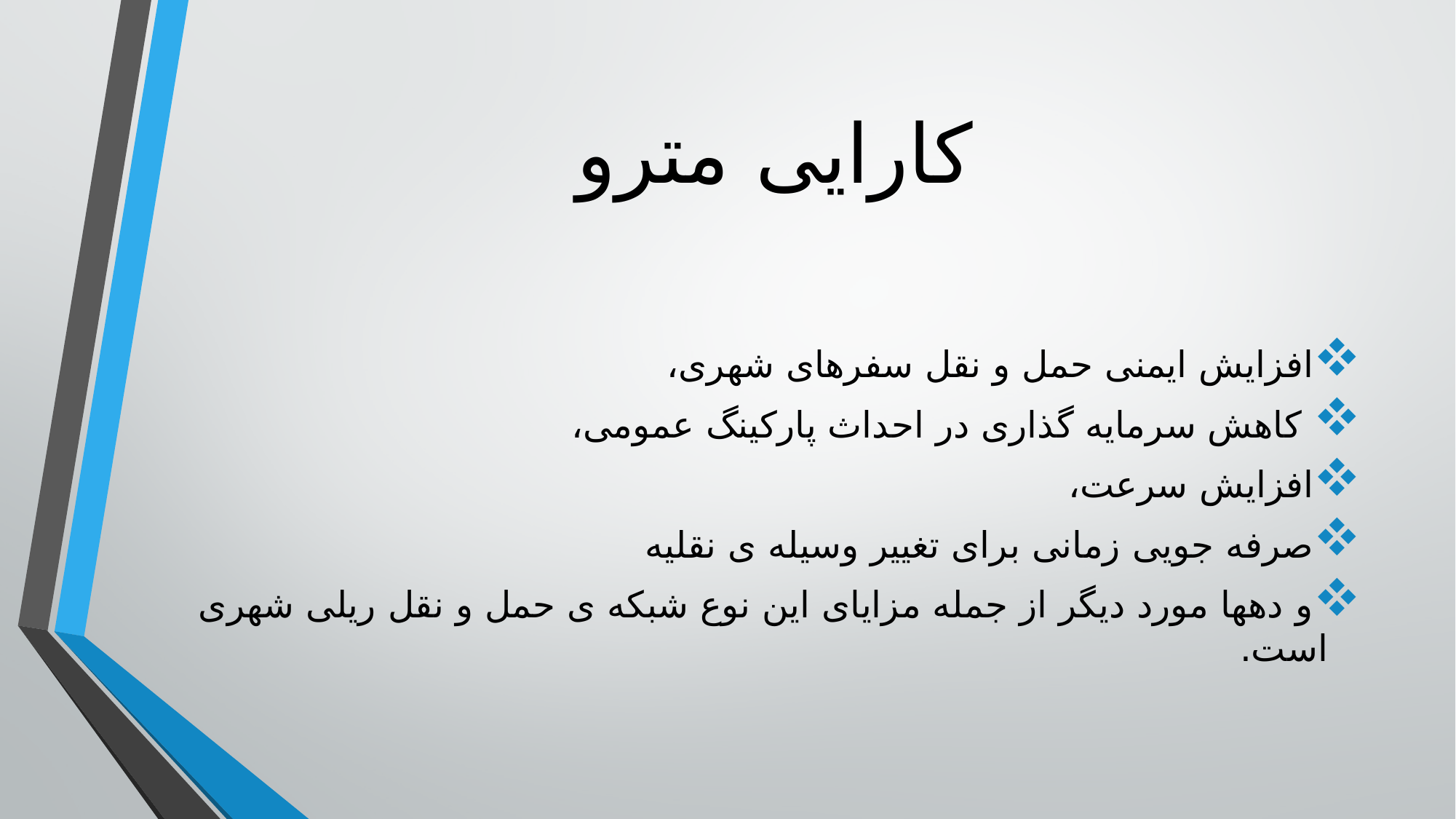

# کارایی مترو
افزایش ایمنی حمل و نقل سفرهای شهری،
 کاهش سرمایه گذاری در احداث پارکینگ عمومی،
افزایش سرعت،
صرفه جویی زمانی برای تغییر وسیله ی نقلیه
و دهها مورد دیگر از جمله مزایای این نوع شبکه ی حمل و نقل ریلی شهری است.